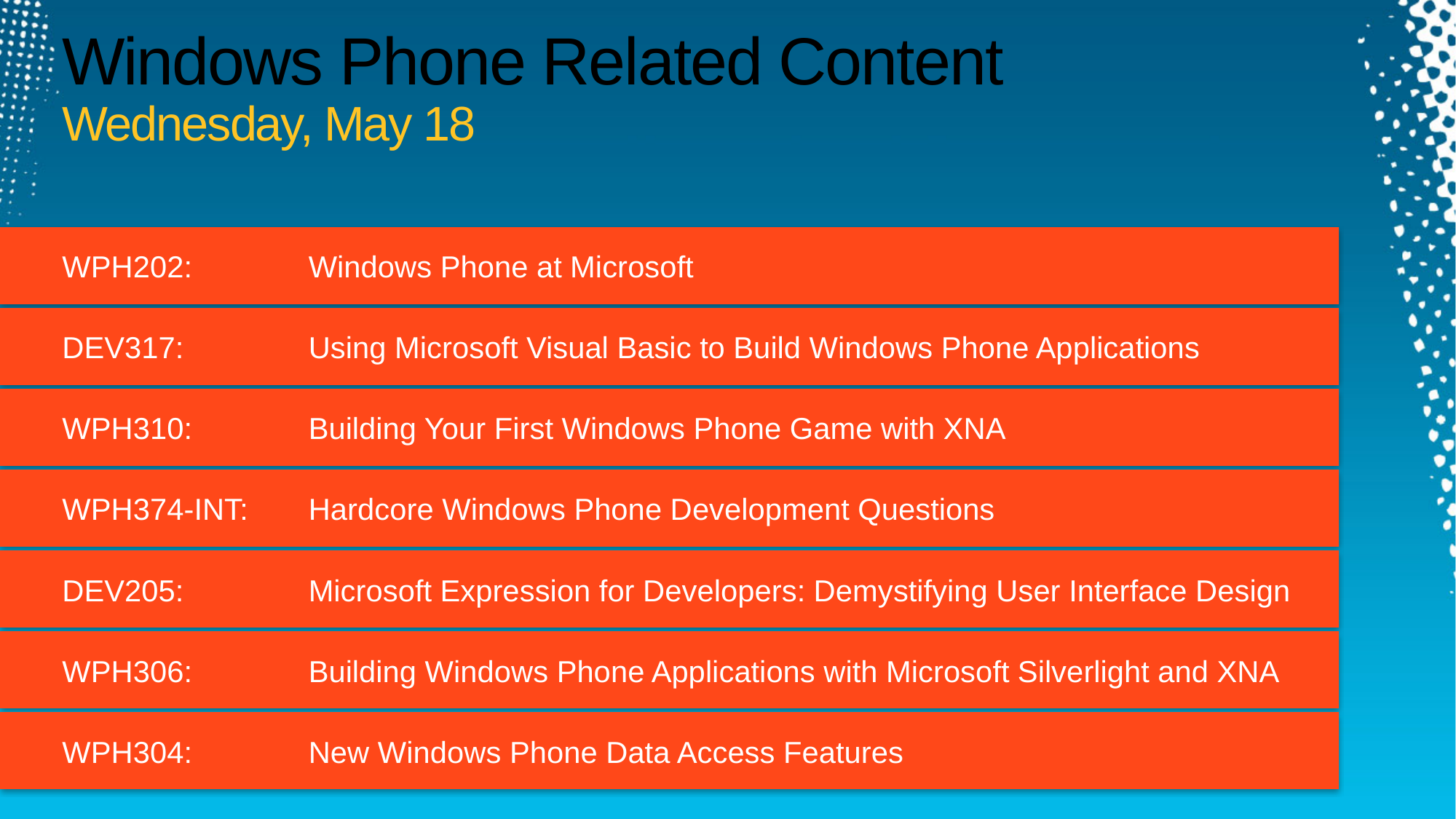

# Windows Phone Related Content Wednesday, May 18
WPH202:	Windows Phone at Microsoft
DEV317:	Using Microsoft Visual Basic to Build Windows Phone Applications
WPH310:	Building Your First Windows Phone Game with XNA
WPH374-INT:  	Hardcore Windows Phone Development Questions
DEV205:	Microsoft Expression for Developers: Demystifying User Interface Design
WPH306:	Building Windows Phone Applications with Microsoft Silverlight and XNA
WPH304:	New Windows Phone Data Access Features